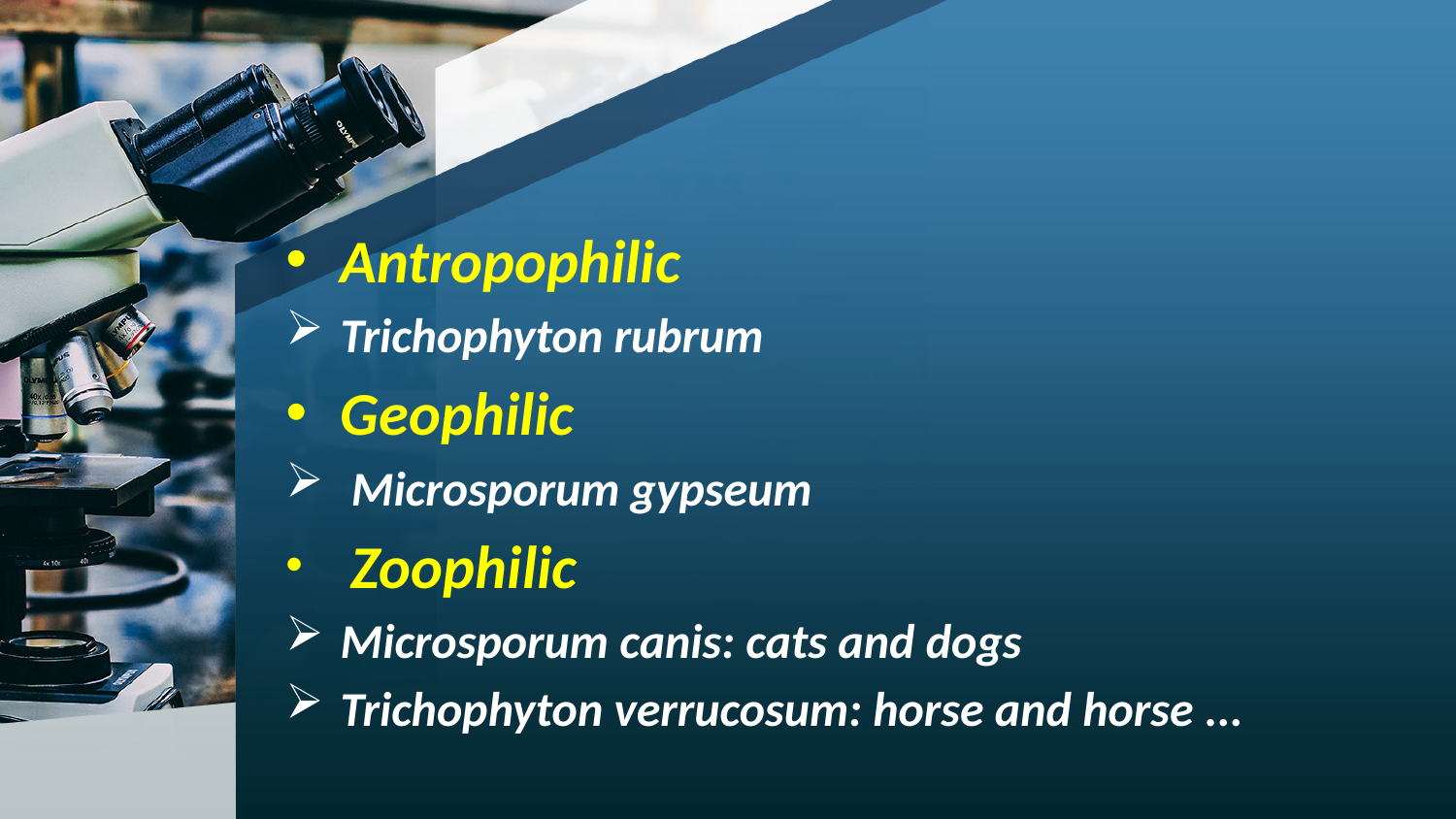

#
Antropophilic
Trichophyton rubrum
Geophilic
 Microsporum gypseum
 Zoophilic
Microsporum canis: cats and dogs
Trichophyton verrucosum: horse and horse ...